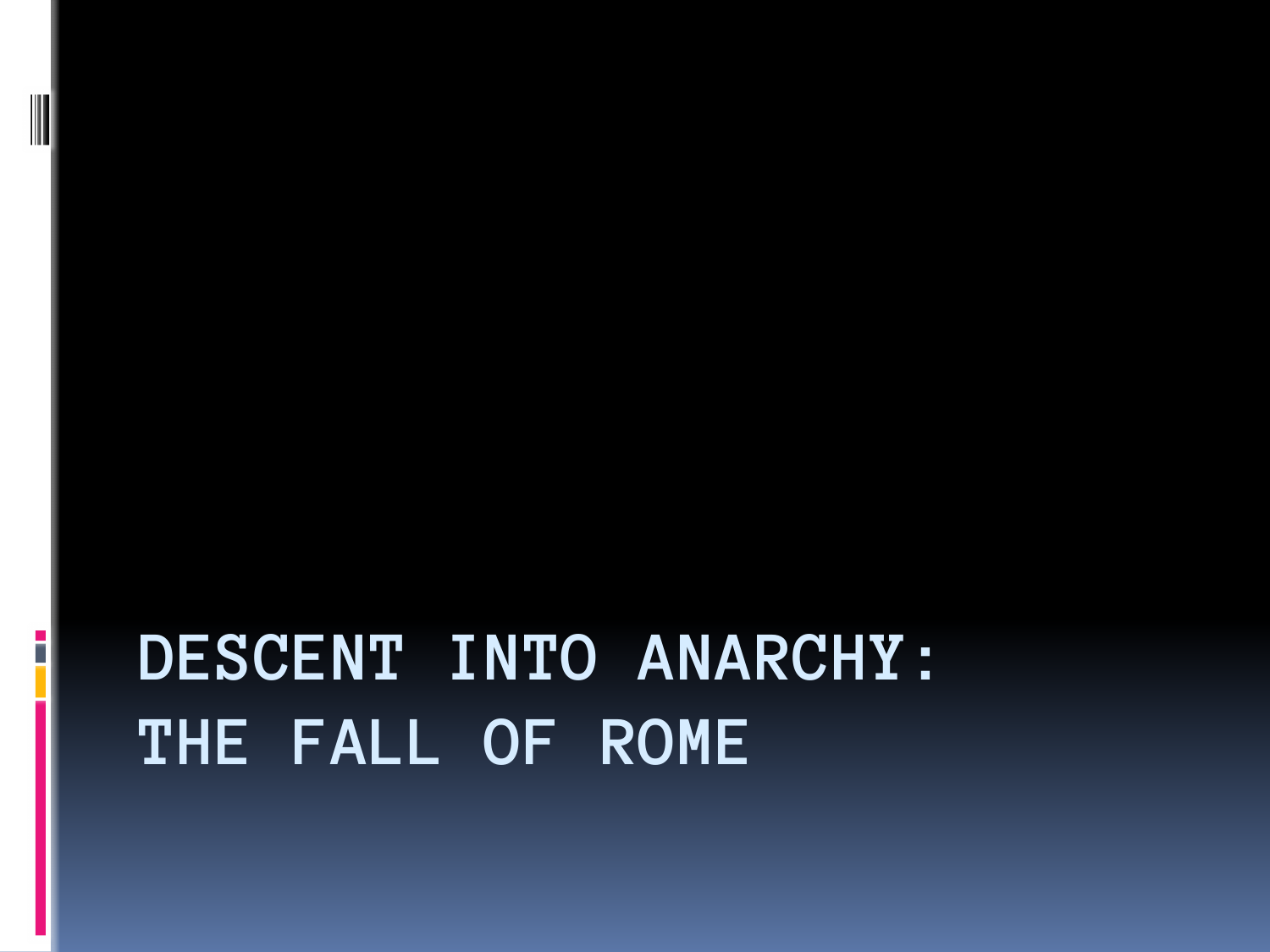

# Descent into Anarchy: The Fall of Rome